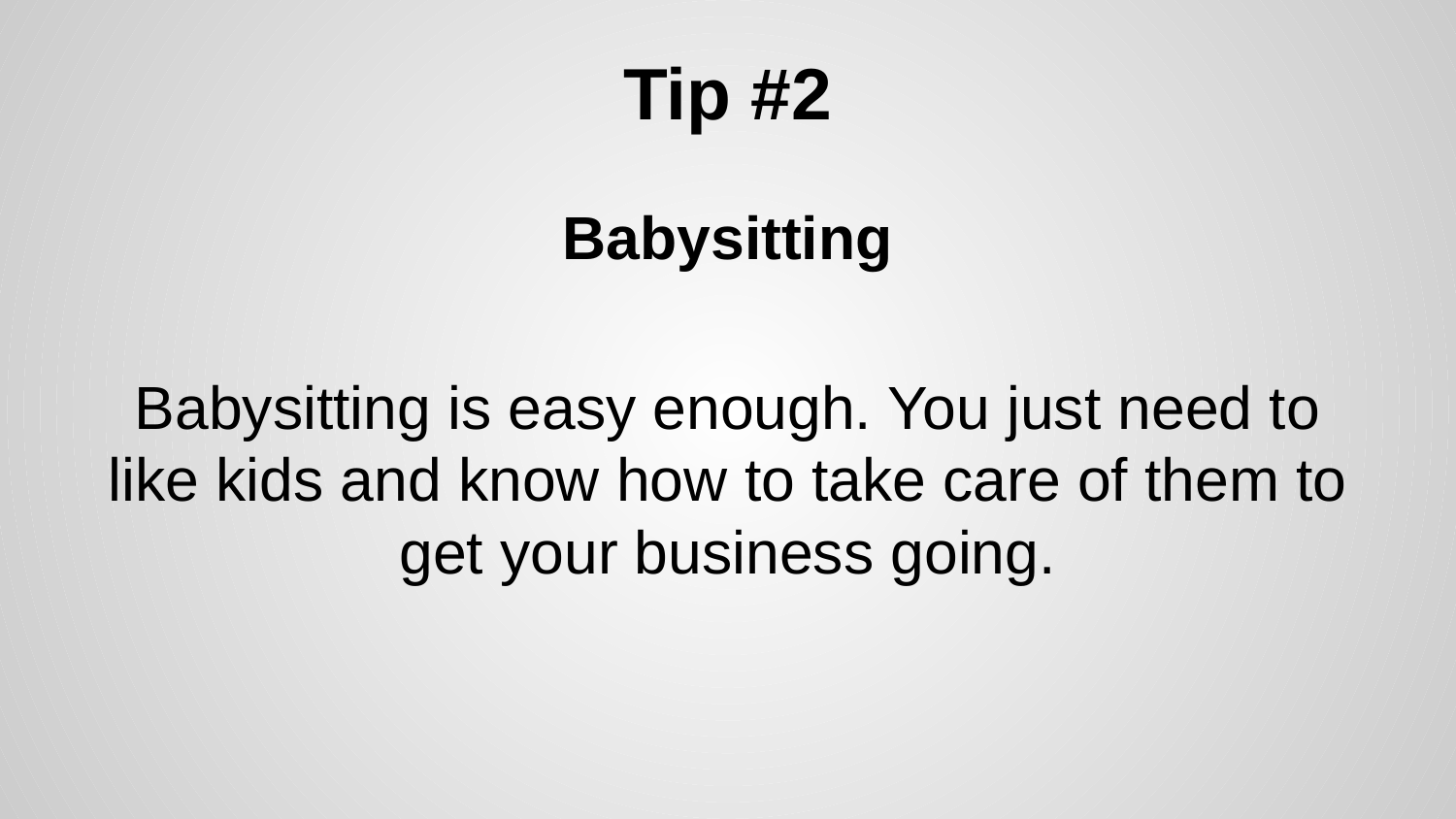

# Tip #2

Babysitting

Babysitting is easy enough. You just need to like kids and know how to take care of them to get your business going.